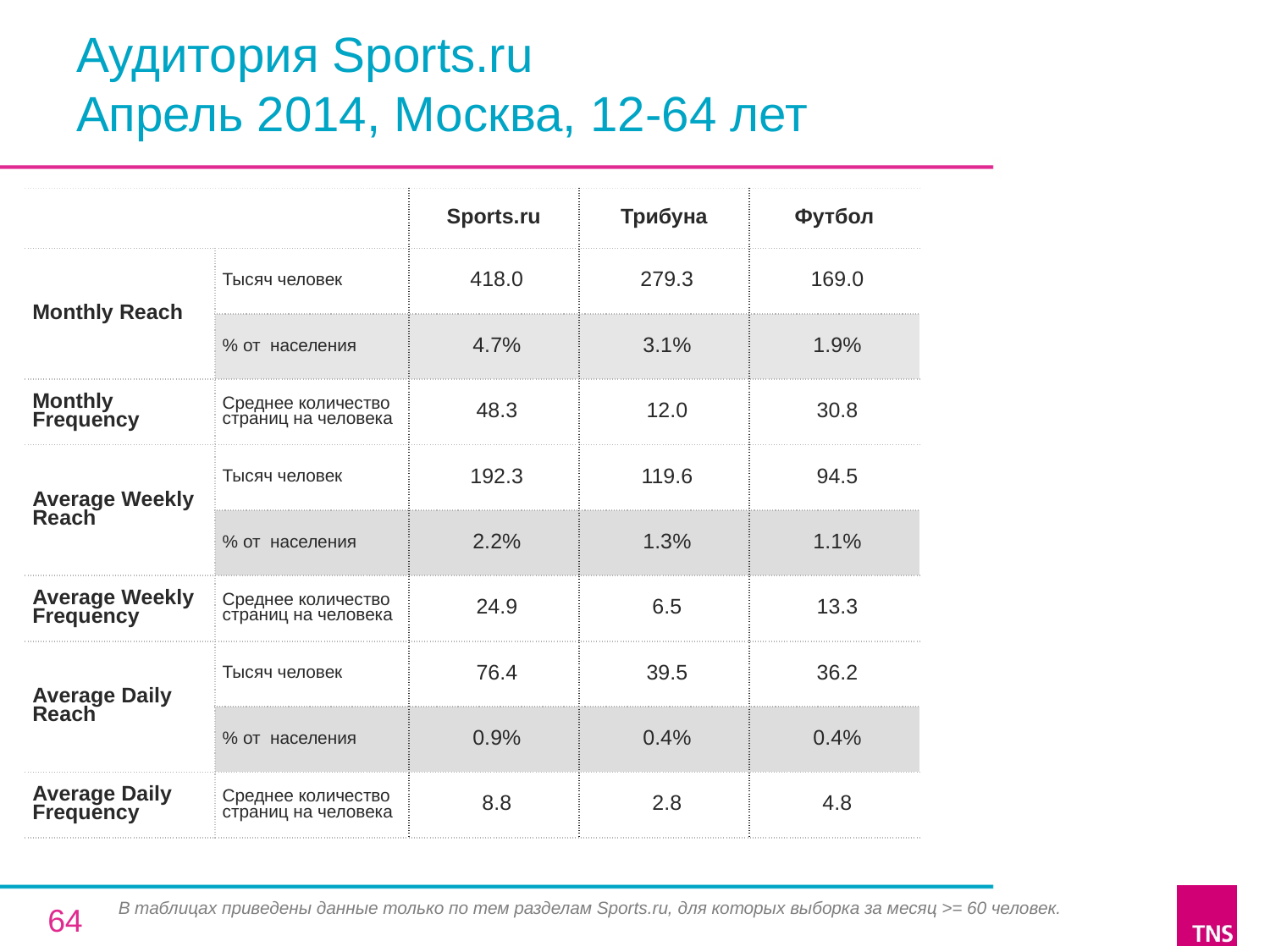

# Аудитория Sports.ru Апрель 2014, Москва, 12-64 лет
|  |  | Sports.ru | Трибуна | Футбол |
| --- | --- | --- | --- | --- |
| Monthly Reach | Тысяч человек | 418.0 | 279.3 | 169.0 |
|  | % от населения | 4.7% | 3.1% | 1.9% |
| Monthly Frequency | Среднее количество страниц на человека | 48.3 | 12.0 | 30.8 |
| Average Weekly Reach | Тысяч человек | 192.3 | 119.6 | 94.5 |
|  | % от населения | 2.2% | 1.3% | 1.1% |
| Average Weekly Frequency | Среднее количество страниц на человека | 24.9 | 6.5 | 13.3 |
| Average Daily Reach | Тысяч человек | 76.4 | 39.5 | 36.2 |
|  | % от населения | 0.9% | 0.4% | 0.4% |
| Average Daily Frequency | Среднее количество страниц на человека | 8.8 | 2.8 | 4.8 |
В таблицах приведены данные только по тем разделам Sports.ru, для которых выборка за месяц >= 60 человек.
64